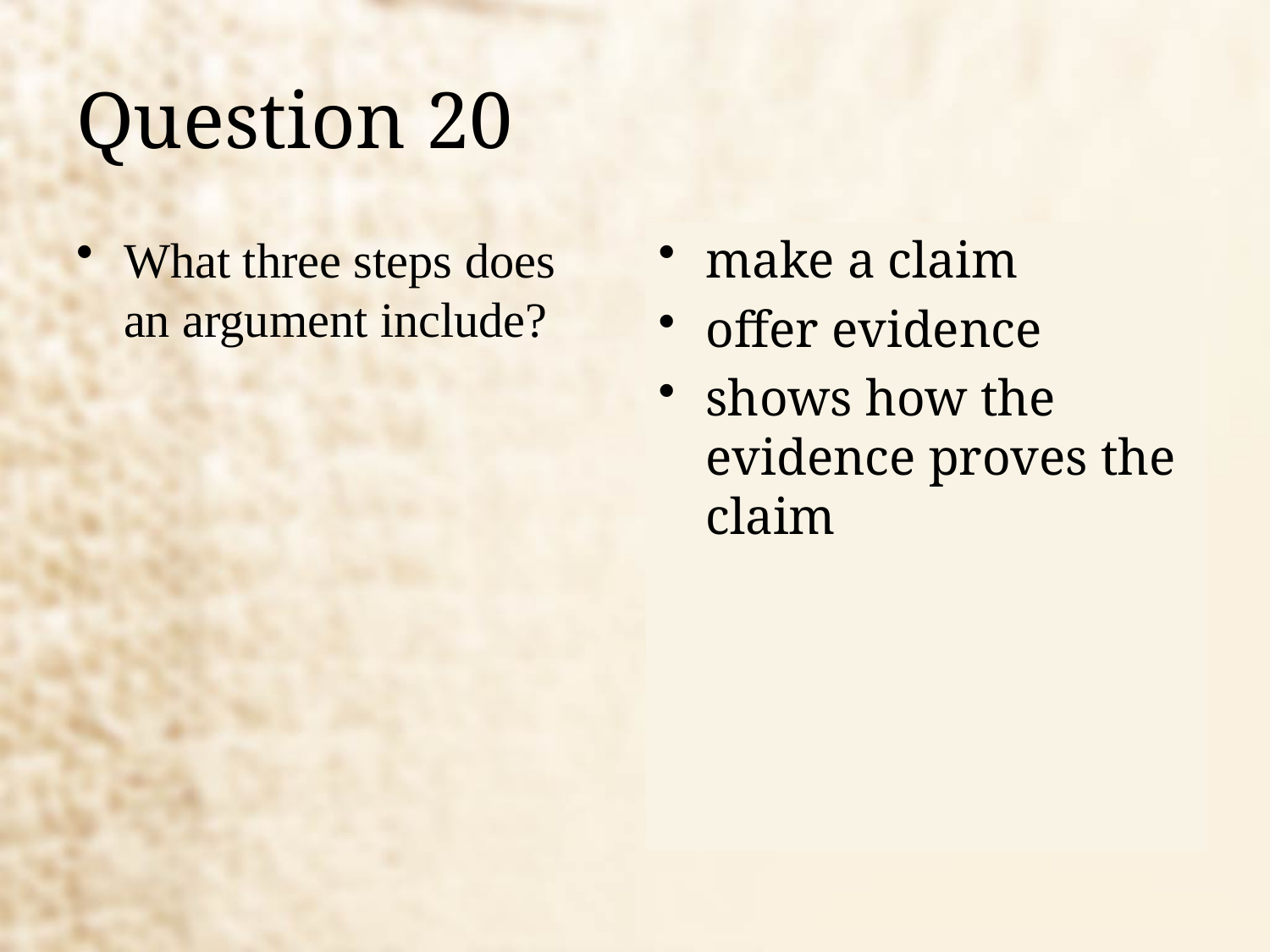

# Question 20
What three steps does an argument include?

make a claim
offer evidence
shows how the evidence proves the claim